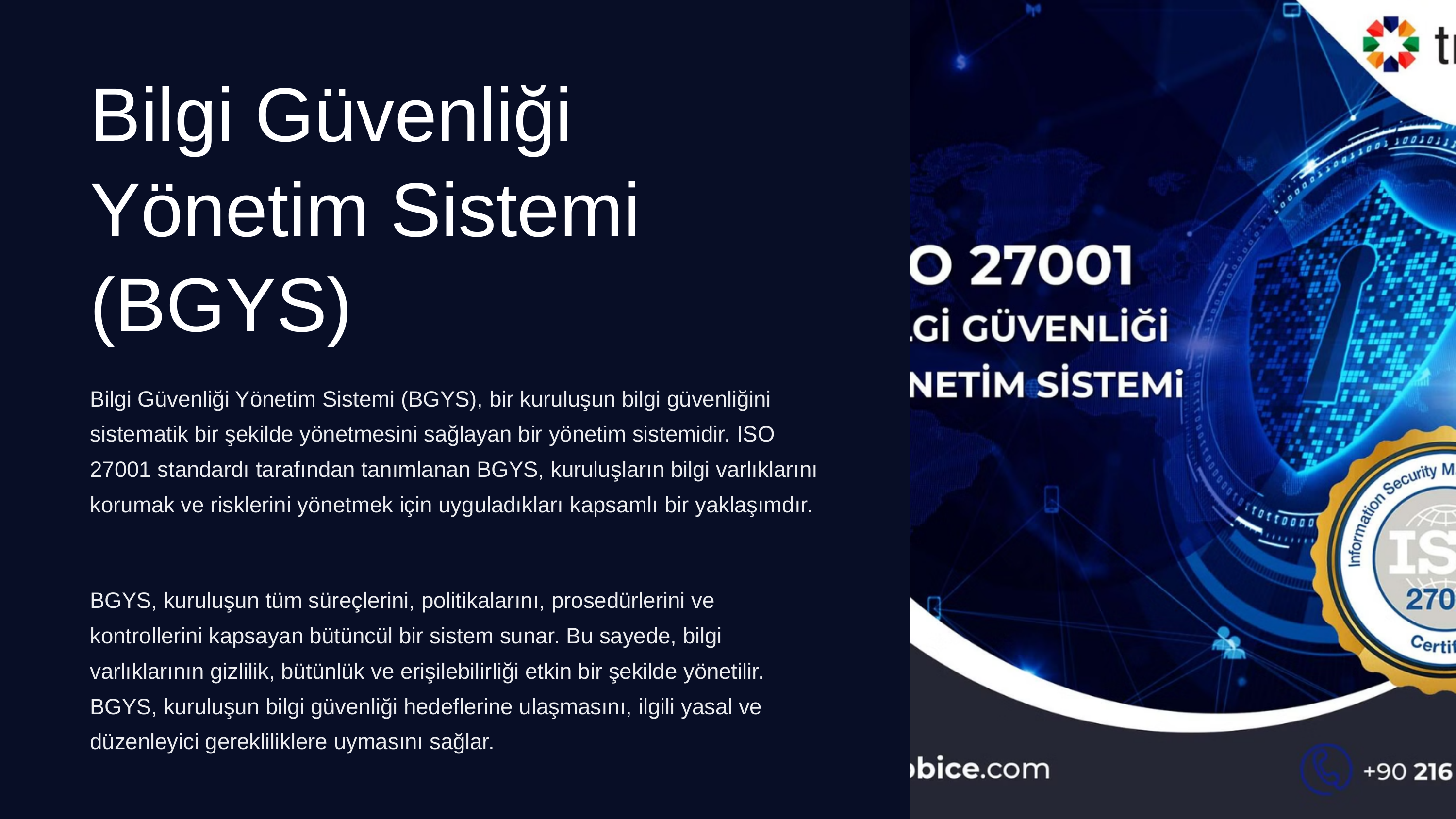

Bilgi Güvenliği Yönetim Sistemi (BGYS)
Bilgi Güvenliği Yönetim Sistemi (BGYS), bir kuruluşun bilgi güvenliğini sistematik bir şekilde yönetmesini sağlayan bir yönetim sistemidir. ISO 27001 standardı tarafından tanımlanan BGYS, kuruluşların bilgi varlıklarını korumak ve risklerini yönetmek için uyguladıkları kapsamlı bir yaklaşımdır.
BGYS, kuruluşun tüm süreçlerini, politikalarını, prosedürlerini ve kontrollerini kapsayan bütüncül bir sistem sunar. Bu sayede, bilgi varlıklarının gizlilik, bütünlük ve erişilebilirliği etkin bir şekilde yönetilir. BGYS, kuruluşun bilgi güvenliği hedeflerine ulaşmasını, ilgili yasal ve düzenleyici gerekliliklere uymasını sağlar.